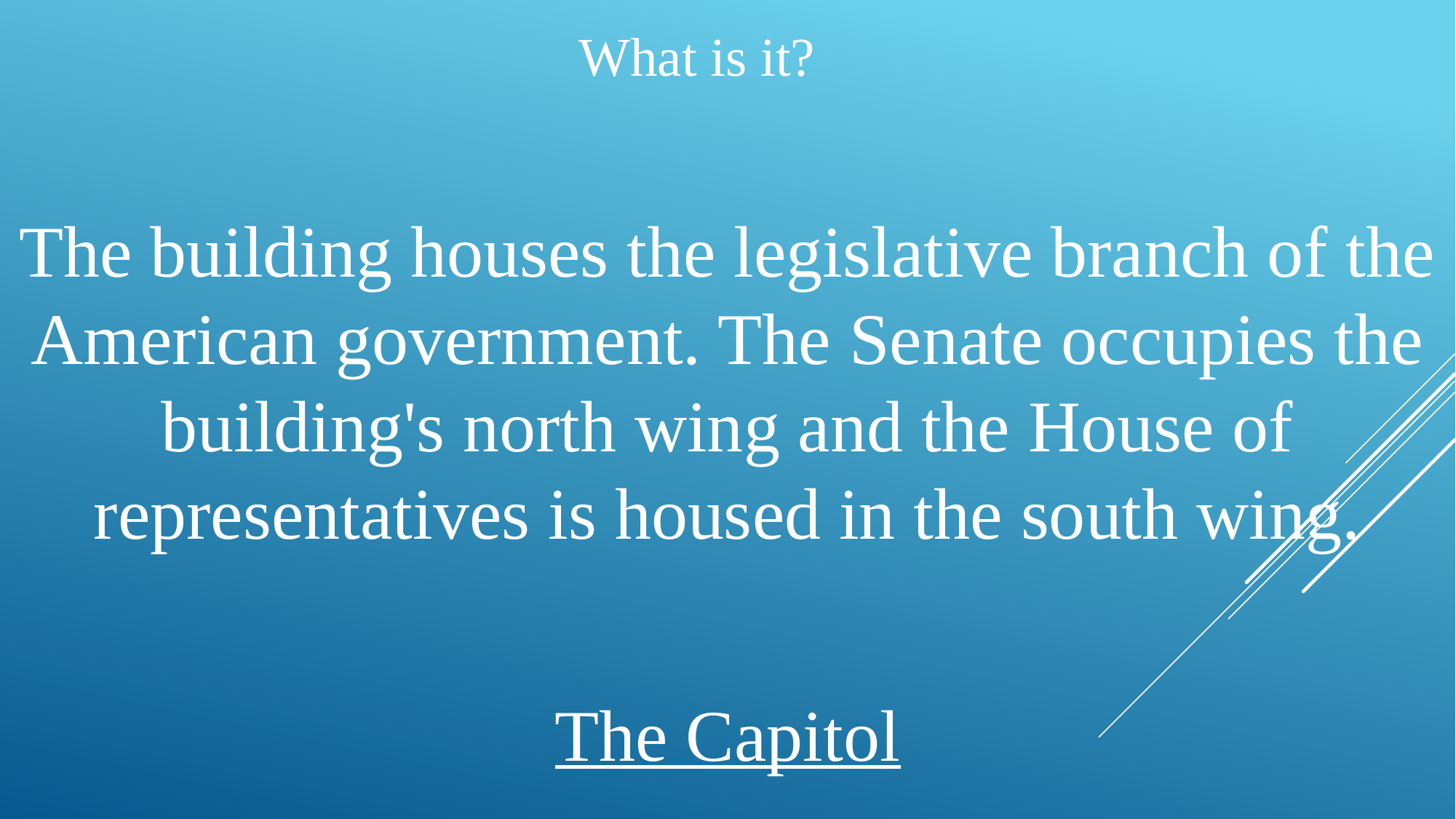

What is it?
The building houses the legislative branch of the American government. The Senate occupies the building's north wing and the House of representatives is housed in the south wing.

The Capitol